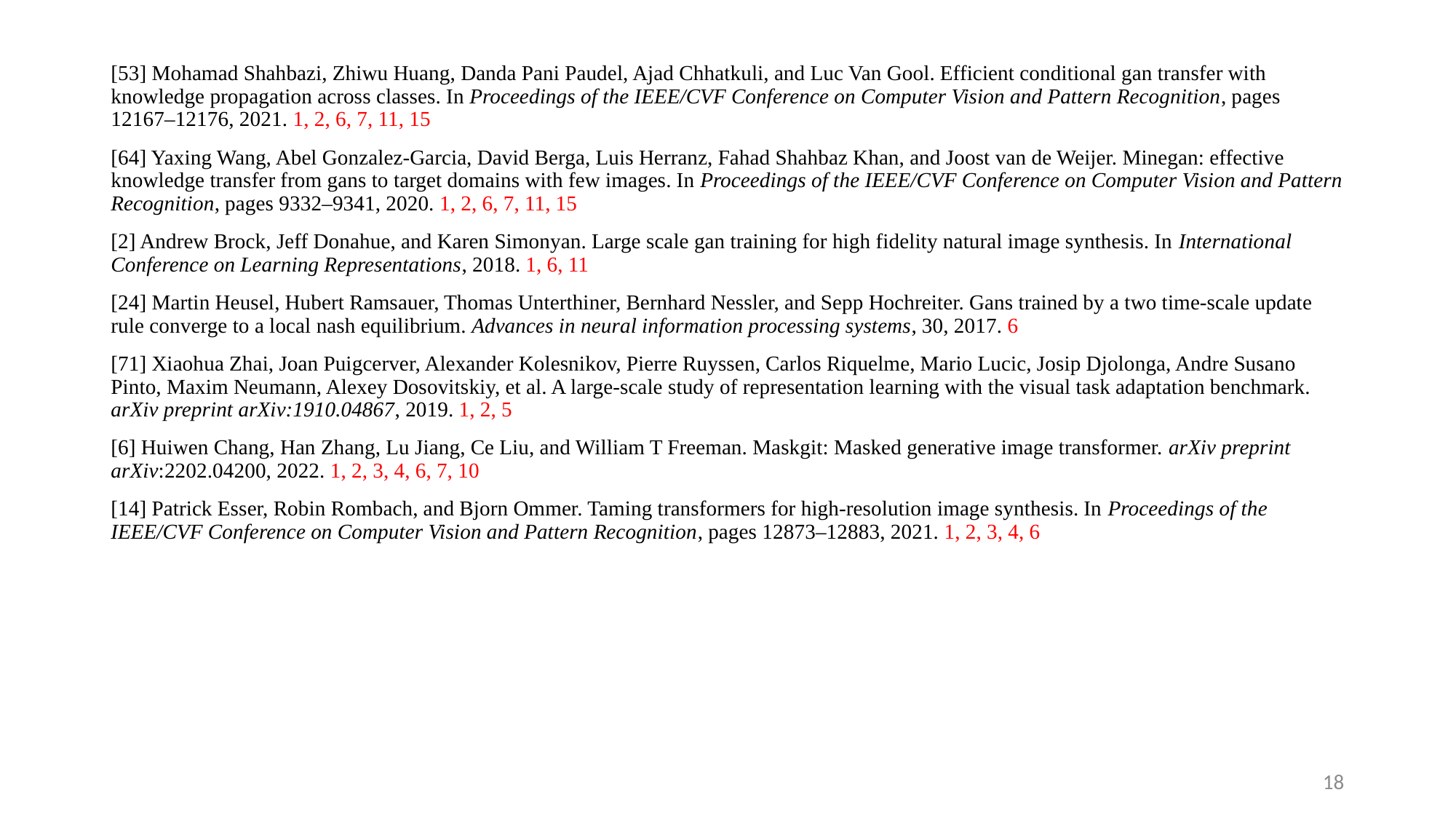

[53] Mohamad Shahbazi, Zhiwu Huang, Danda Pani Paudel, Ajad Chhatkuli, and Luc Van Gool. Efficient conditional gan transfer with knowledge propagation across classes. In Proceedings of the IEEE/CVF Conference on Computer Vision and Pattern Recognition, pages 12167–12176, 2021. 1, 2, 6, 7, 11, 15
[64] Yaxing Wang, Abel Gonzalez-Garcia, David Berga, Luis Herranz, Fahad Shahbaz Khan, and Joost van de Weijer. Minegan: effective knowledge transfer from gans to target domains with few images. In Proceedings of the IEEE/CVF Conference on Computer Vision and Pattern Recognition, pages 9332–9341, 2020. 1, 2, 6, 7, 11, 15
[2] Andrew Brock, Jeff Donahue, and Karen Simonyan. Large scale gan training for high fidelity natural image synthesis. In International Conference on Learning Representations, 2018. 1, 6, 11
[24] Martin Heusel, Hubert Ramsauer, Thomas Unterthiner, Bernhard Nessler, and Sepp Hochreiter. Gans trained by a two time-scale update rule converge to a local nash equilibrium. Advances in neural information processing systems, 30, 2017. 6
[71] Xiaohua Zhai, Joan Puigcerver, Alexander Kolesnikov, Pierre Ruyssen, Carlos Riquelme, Mario Lucic, Josip Djolonga, Andre Susano Pinto, Maxim Neumann, Alexey Dosovitskiy, et al. A large-scale study of representation learning with the visual task adaptation benchmark. arXiv preprint arXiv:1910.04867, 2019. 1, 2, 5
[6] Huiwen Chang, Han Zhang, Lu Jiang, Ce Liu, and William T Freeman. Maskgit: Masked generative image transformer. arXiv preprint arXiv:2202.04200, 2022. 1, 2, 3, 4, 6, 7, 10
[14] Patrick Esser, Robin Rombach, and Bjorn Ommer. Taming transformers for high-resolution image synthesis. In Proceedings of the IEEE/CVF Conference on Computer Vision and Pattern Recognition, pages 12873–12883, 2021. 1, 2, 3, 4, 6

18